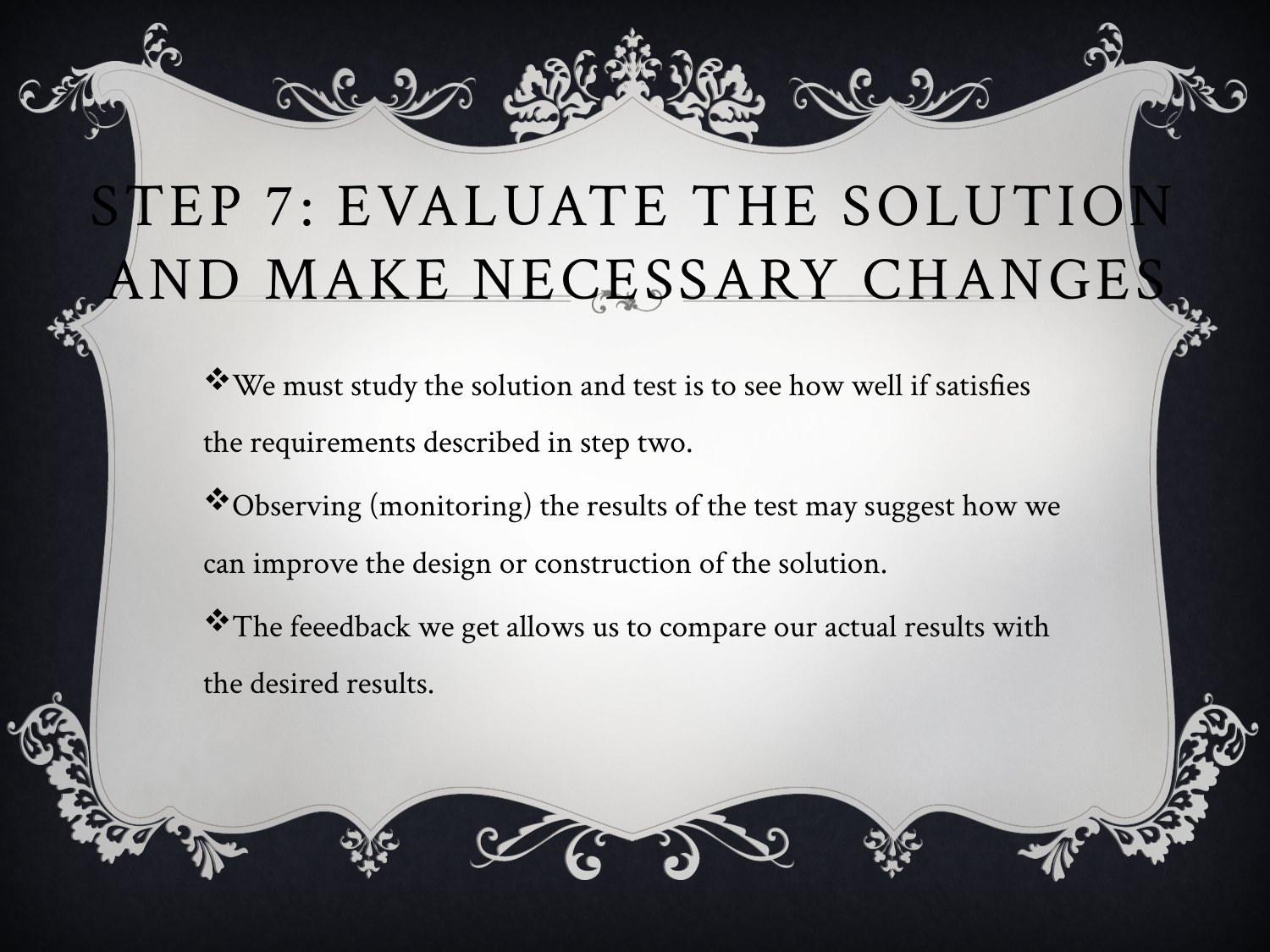

# Step 7: Evaluate the solution and make necessary changes
We must study the solution and test is to see how well if satisfies the requirements described in step two.
Observing (monitoring) the results of the test may suggest how we can improve the design or construction of the solution.
The feeedback we get allows us to compare our actual results with the desired results.